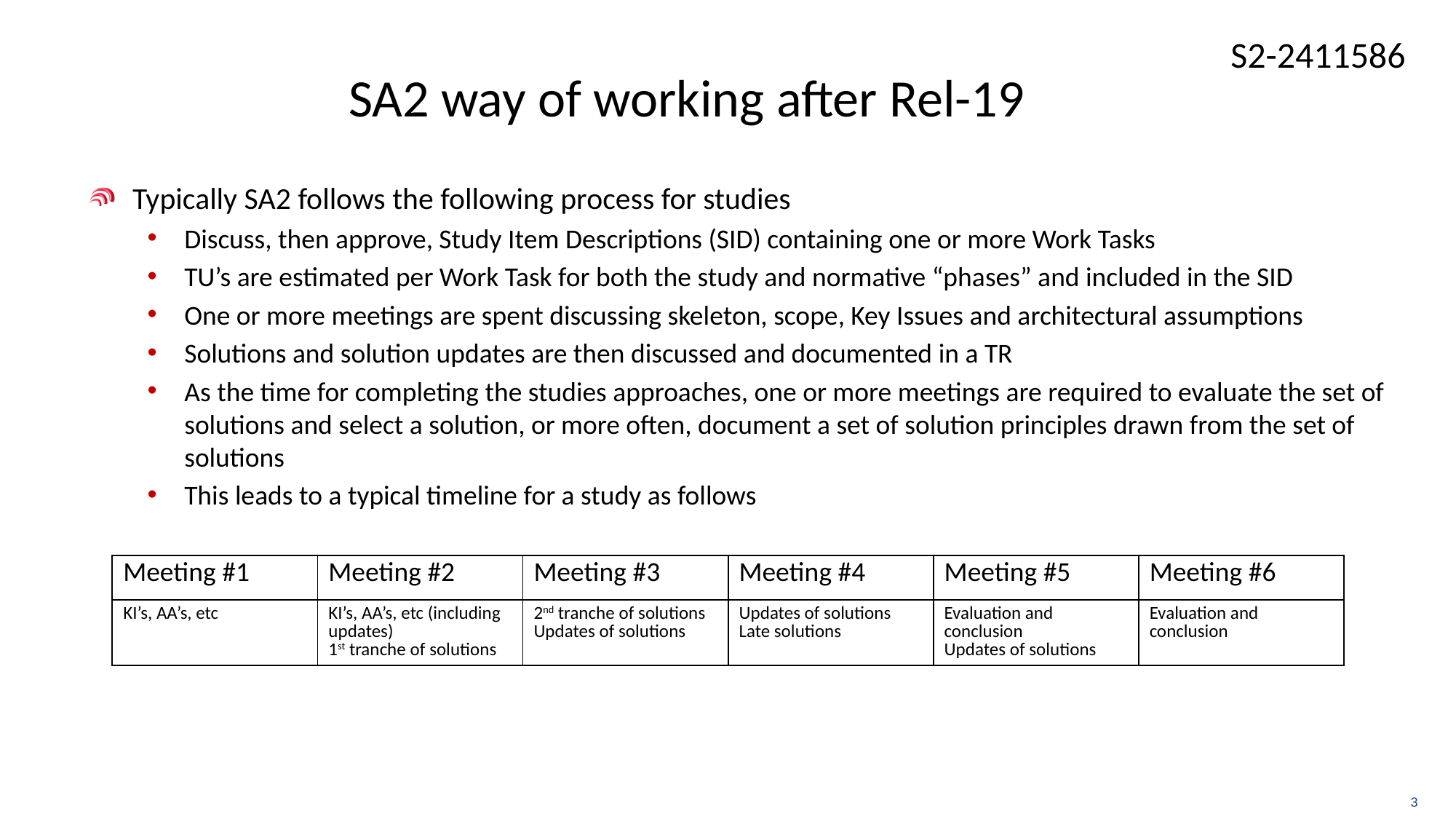

# SA2 way of working after Rel-19
Typically SA2 follows the following process for studies
Discuss, then approve, Study Item Descriptions (SID) containing one or more Work Tasks
TU’s are estimated per Work Task for both the study and normative “phases” and included in the SID
One or more meetings are spent discussing skeleton, scope, Key Issues and architectural assumptions
Solutions and solution updates are then discussed and documented in a TR
As the time for completing the studies approaches, one or more meetings are required to evaluate the set of solutions and select a solution, or more often, document a set of solution principles drawn from the set of solutions
This leads to a typical timeline for a study as follows

| Meeting #1 | Meeting #2 | Meeting #3 | Meeting #4 | Meeting #5 | Meeting #6 |
| --- | --- | --- | --- | --- | --- |
| KI’s, AA’s, etc | KI’s, AA’s, etc (including updates) 1st tranche of solutions | 2nd tranche of solutions Updates of solutions | Updates of solutions Late solutions | Evaluation and conclusion Updates of solutions | Evaluation and conclusion |